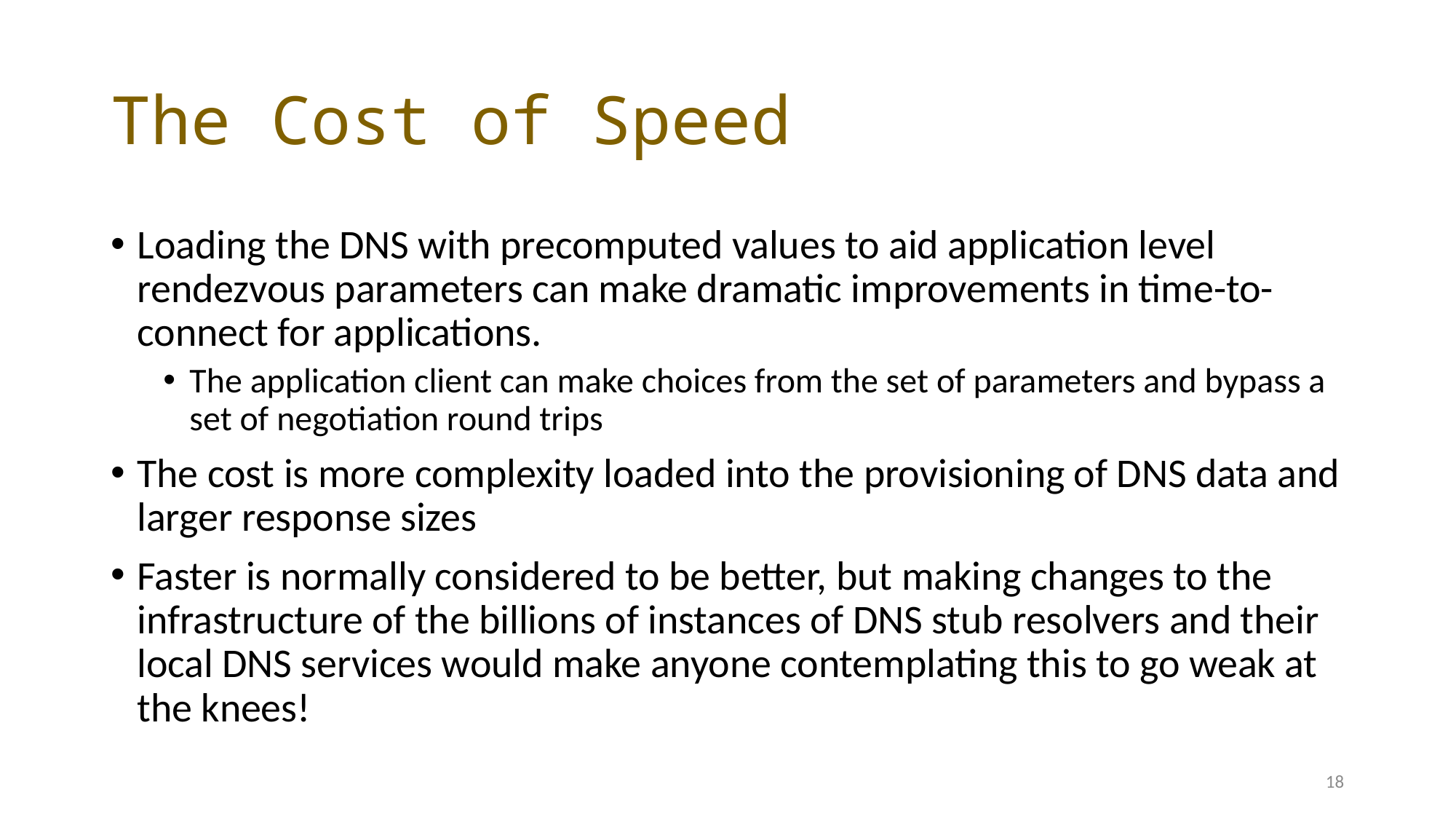

# The Cost of Speed
Loading the DNS with precomputed values to aid application level rendezvous parameters can make dramatic improvements in time-to-connect for applications.
The application client can make choices from the set of parameters and bypass a set of negotiation round trips
The cost is more complexity loaded into the provisioning of DNS data and larger response sizes
Faster is normally considered to be better, but making changes to the infrastructure of the billions of instances of DNS stub resolvers and their local DNS services would make anyone contemplating this to go weak at the knees!
18